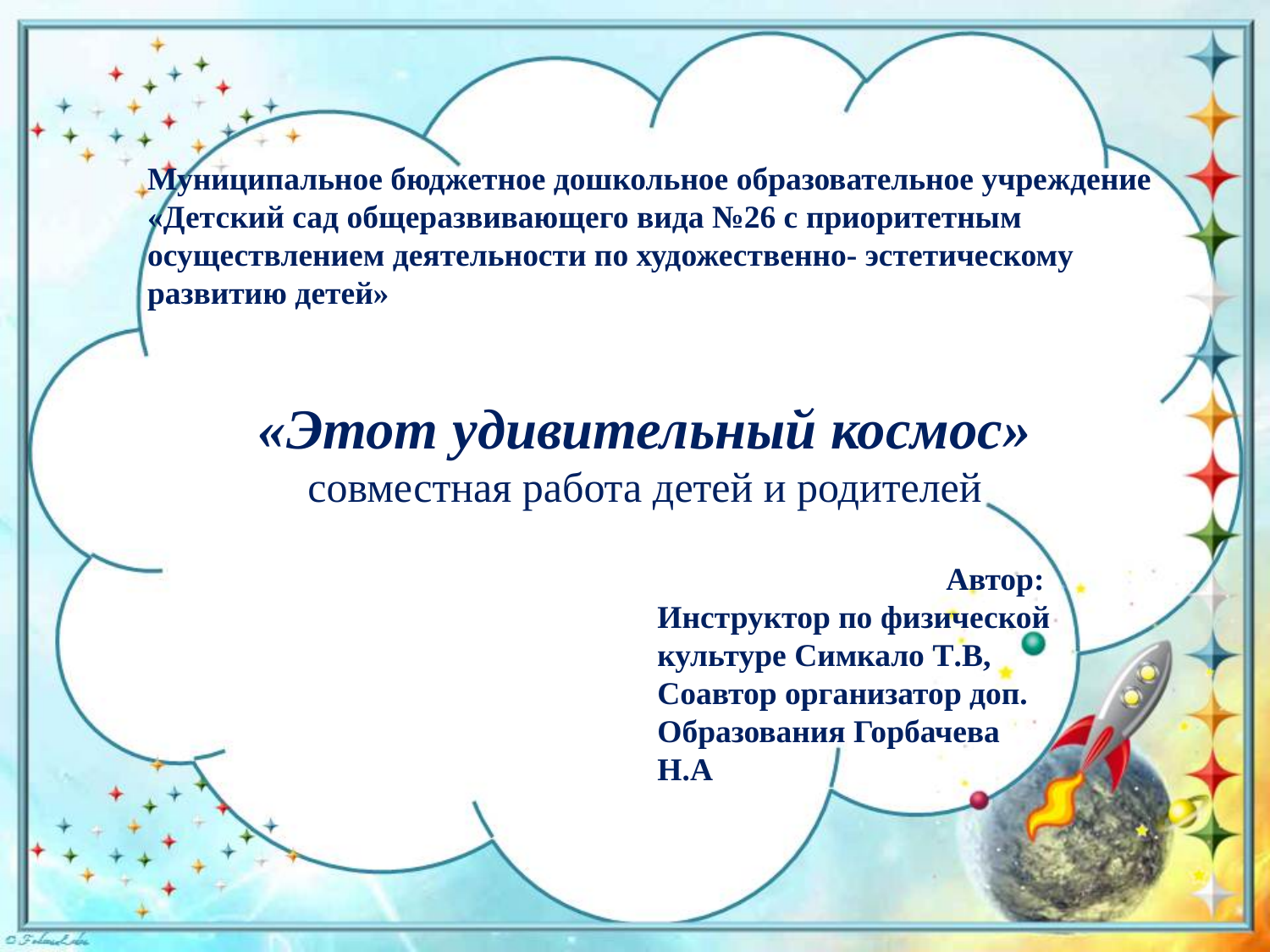

Муниципальное бюджетное дошкольное образовательное учреждение
«Детский сад общеразвивающего вида №26 с приоритетным осуществлением деятельности по художественно- эстетическому развитию детей»
«Этот удивительный космос»
совместная работа детей и родителей
Автор:
Инструктор по физической культуре Симкало T.В,
Соавтор организатор доп. Образования Горбачева Н.А